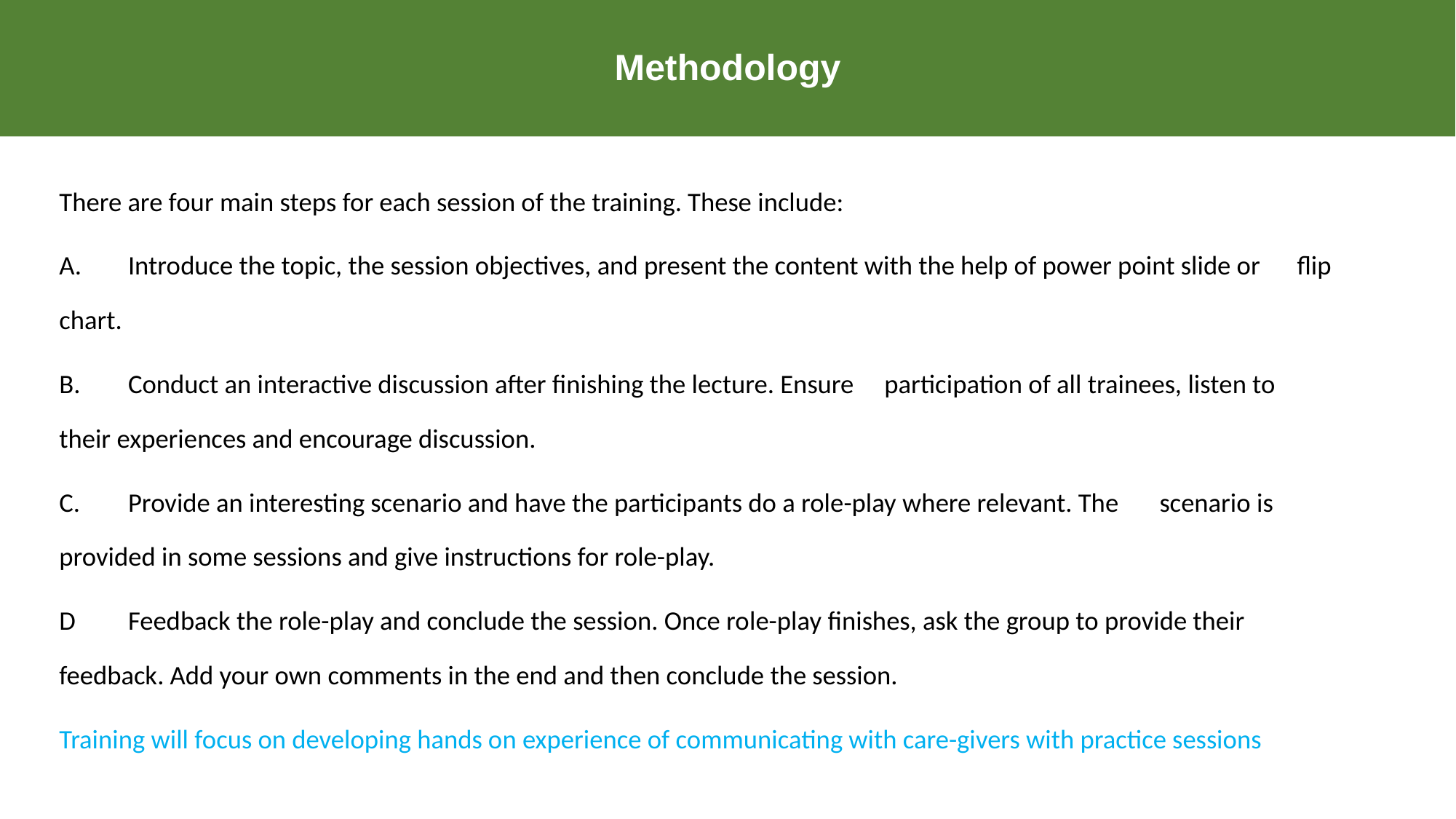

Methodology
There are four main steps for each session of the training. These include:
A. 	Introduce the topic, the session objectives, and present the content with the help of power point slide or 	flip chart.
B. 	Conduct an interactive discussion after finishing the lecture. Ensure 	participation of all trainees, listen to 	their experiences and encourage discussion.
C. 	Provide an interesting scenario and have the participants do a role-play where relevant. The 		scenario is provided in some sessions and give instructions for role-play.
D 	Feedback the role-play and conclude the session. Once role-play finishes, ask the group to provide their 	feedback. Add your own comments in the end and then conclude the session.
Training will focus on developing hands on experience of communicating with care-givers with practice sessions